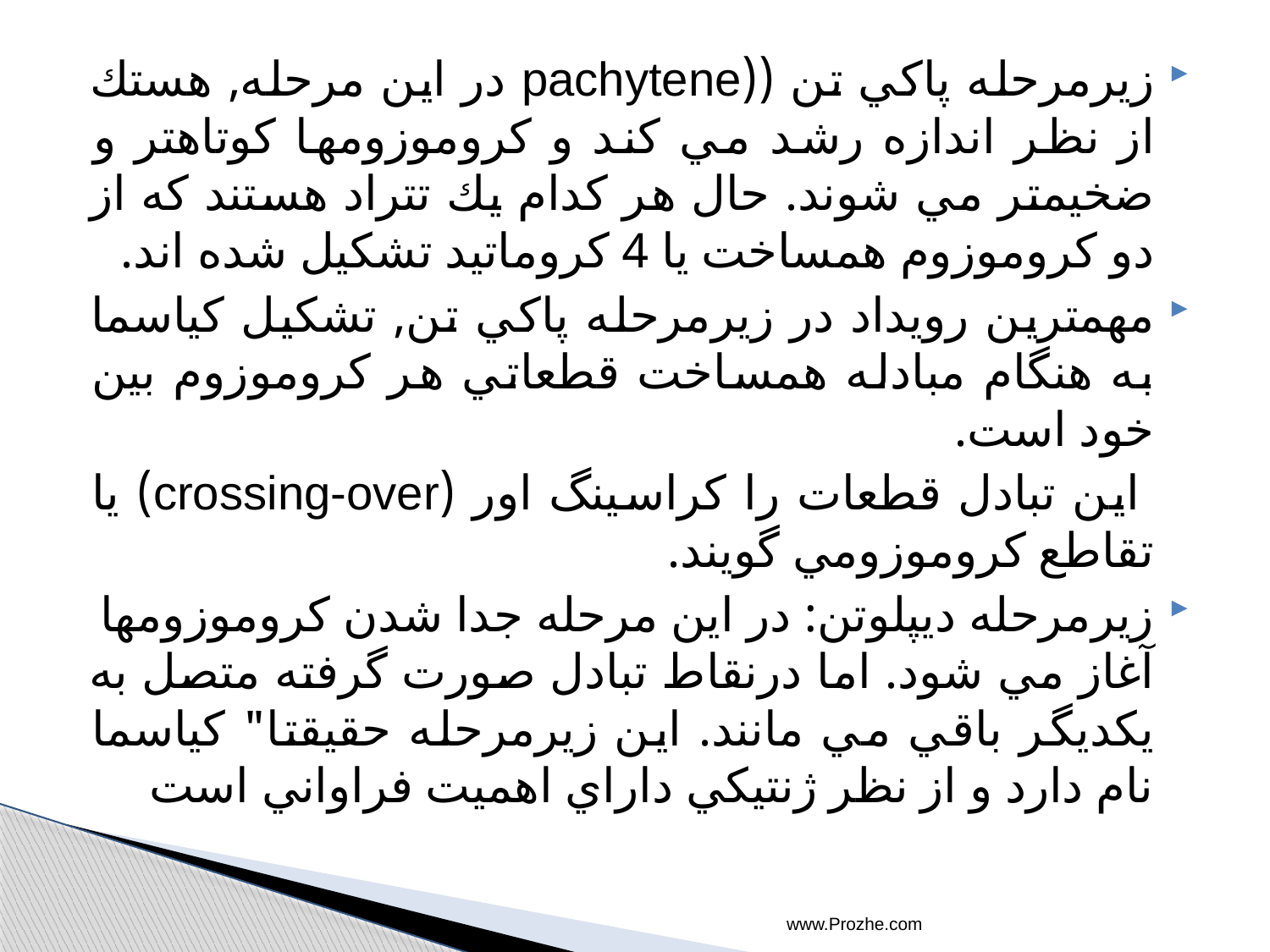

زيرمرحله پاكي تن ((pachytene در اين مرحله, هستك از نظر اندازه رشد مي كند و كروموزومها كوتاهتر و ضخيمتر مي شوند. حال هر كدام يك تتراد هستند كه از دو كروموزوم همساخت يا 4 كروماتيد تشكيل شده اند.
مهمترين رويداد در زيرمرحله پاكي تن, تشكيل كياسما به هنگام مبادله همساخت قطعاتي هر كروموزوم بين خود است.
   این تبادل قطعات را كراسينگ اور (crossing-over) یا تقاطع كروموزومي گويند.
زيرمرحله ديپلوتن: در اين مرحله جدا شدن كروموزومها  آغاز مي شود. اما درنقاط تبادل صورت گرفته متصل به يكديگر باقي مي مانند. اين زيرمرحله حقيقتا" كياسما نام دارد و از نظر ژنتيكي داراي اهميت فراواني است
www.Prozhe.com